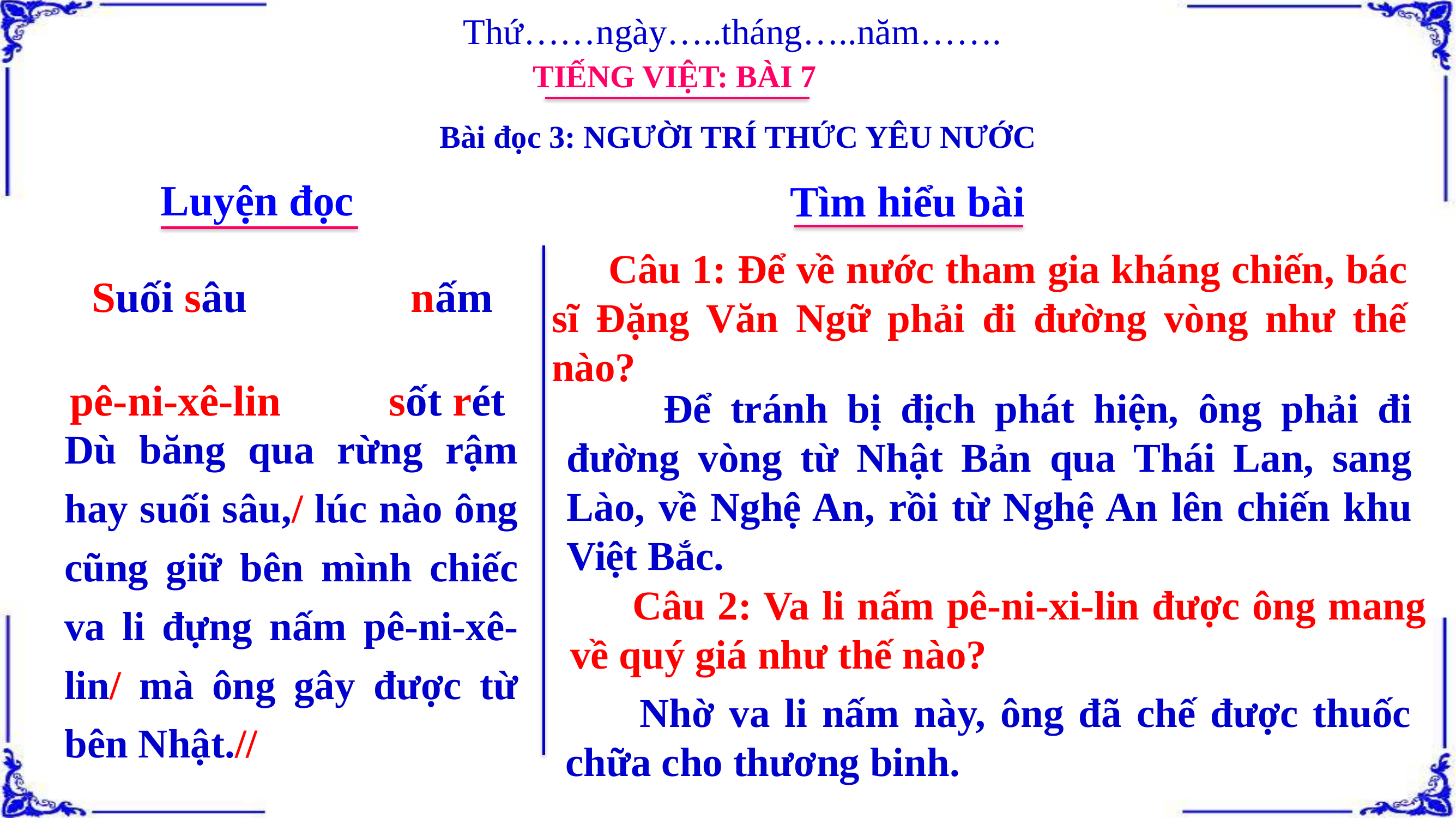

Thứ……ngày…..tháng…..năm…….
TIẾNG VIỆT: BÀI 7
Bài đọc 3: NGƯỜI TRÍ THỨC YÊU NƯỚC
Luyện đọc
Tìm hiểu bài
     Câu 1: Để về nước tham gia kháng chiến, bác sĩ Đặng Văn Ngữ phải đi đường vòng như thế nào?
  Suối sâu               nấm
pê-ni-xê-lin          sốt rét
     Để tránh bị địch phát hiện, ông phải đi đường vòng từ Nhật Bản qua Thái Lan, sang Lào, về Nghệ An, rồi từ Nghệ An lên chiến khu Việt Bắc.
Dù băng qua rừng rậm hay suối sâu,/ lúc nào ông cũng giữ bên mình chiếc va li đựng nấm pê-ni-xê-lin/ mà ông gây được từ bên Nhật.//
     Câu 2: Va li nấm pê-ni-xi-lin được ông mang về quý giá như thế nào?
     Nhờ va li nấm này, ông đã chế được thuốc chữa cho thương binh.